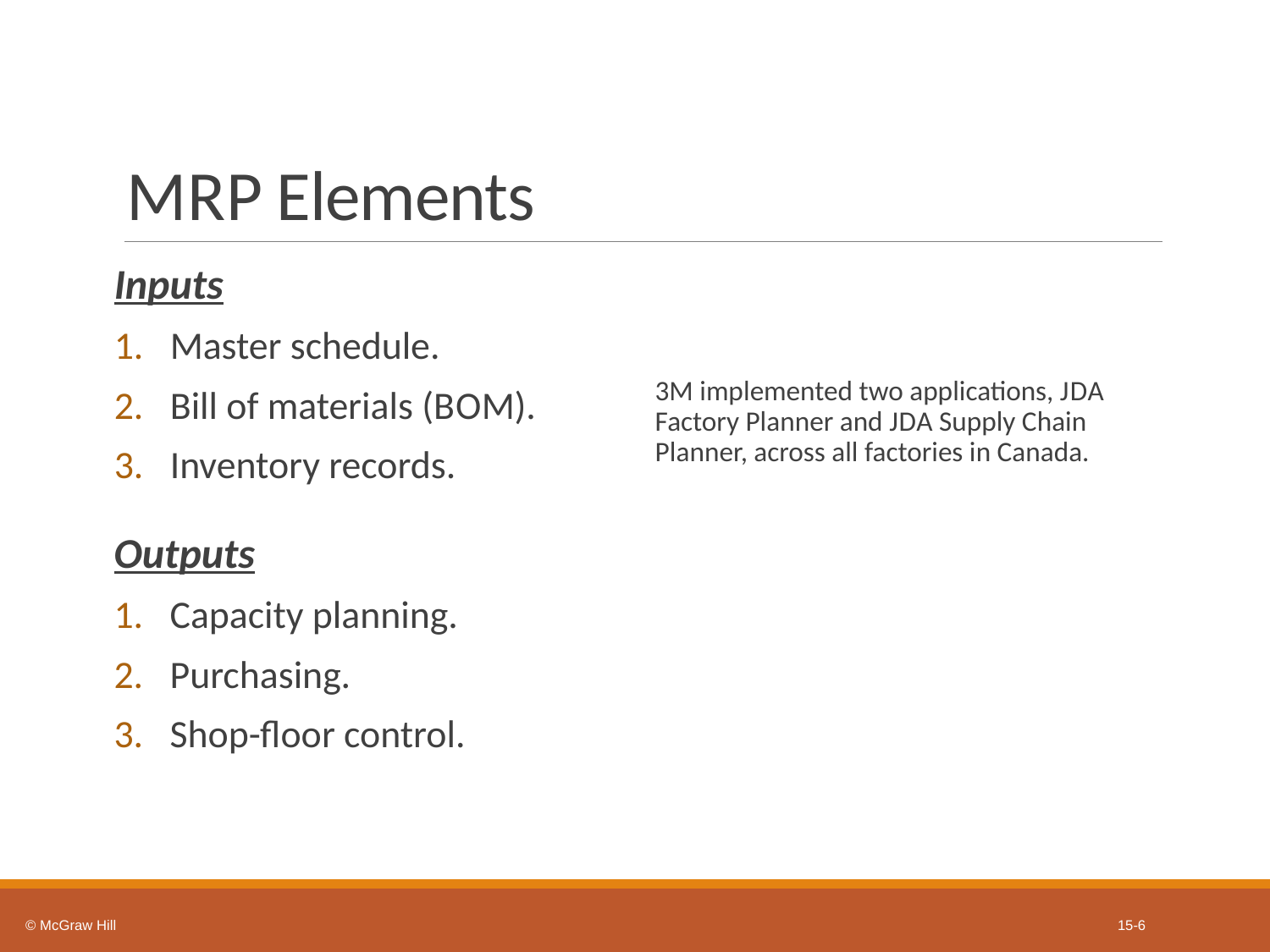

# M R P Elements
Inputs
Master schedule.
Bill of materials (B O M).
Inventory records.
3M implemented two applications, J D A Factory Planner and J D A Supply Chain Planner, across all factories in Canada.
Outputs
Capacity planning.
Purchasing.
Shop-floor control.